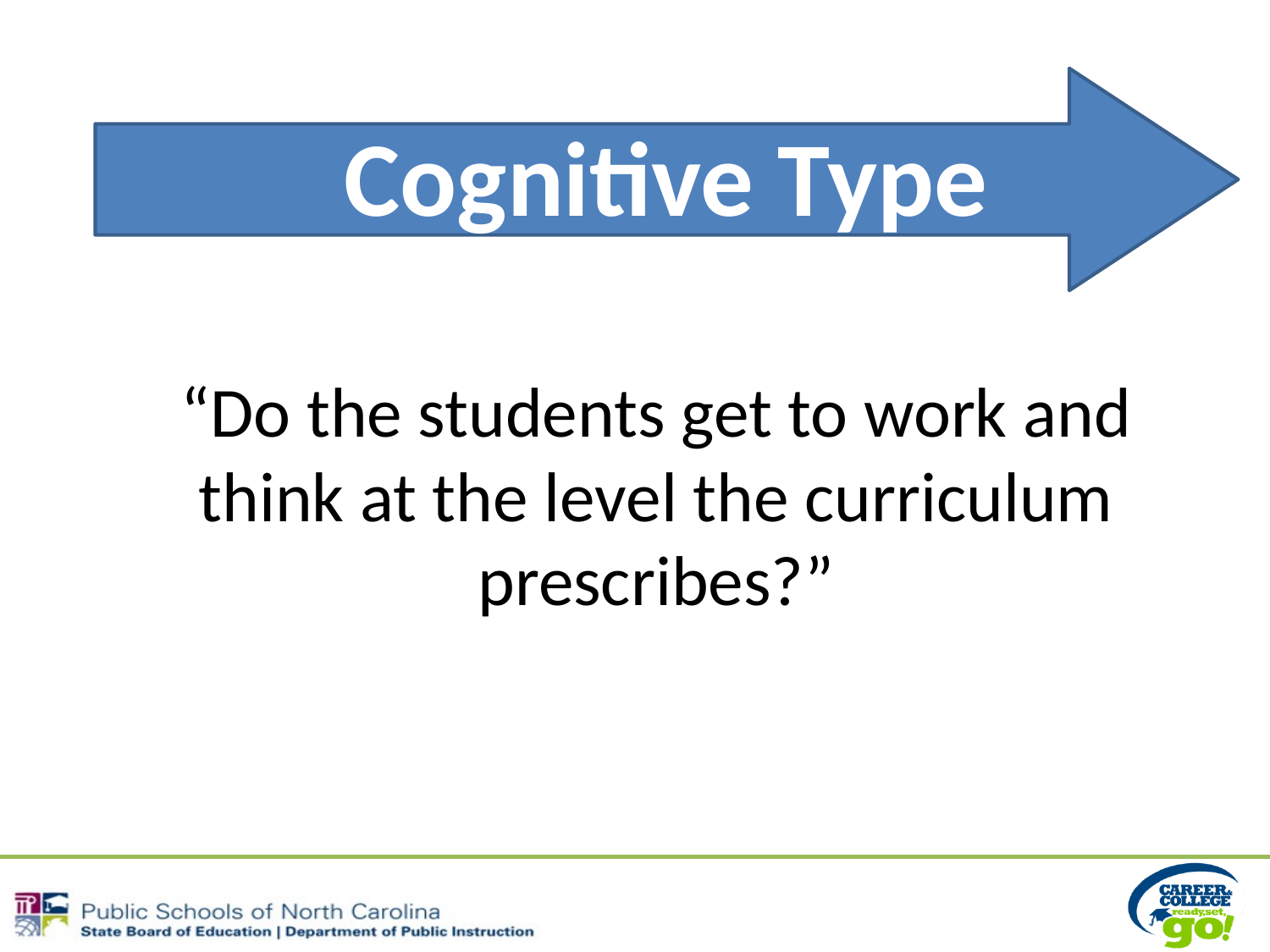

Cognitive Type

“Do the students get to work and think at the level the curriculum prescribes?”